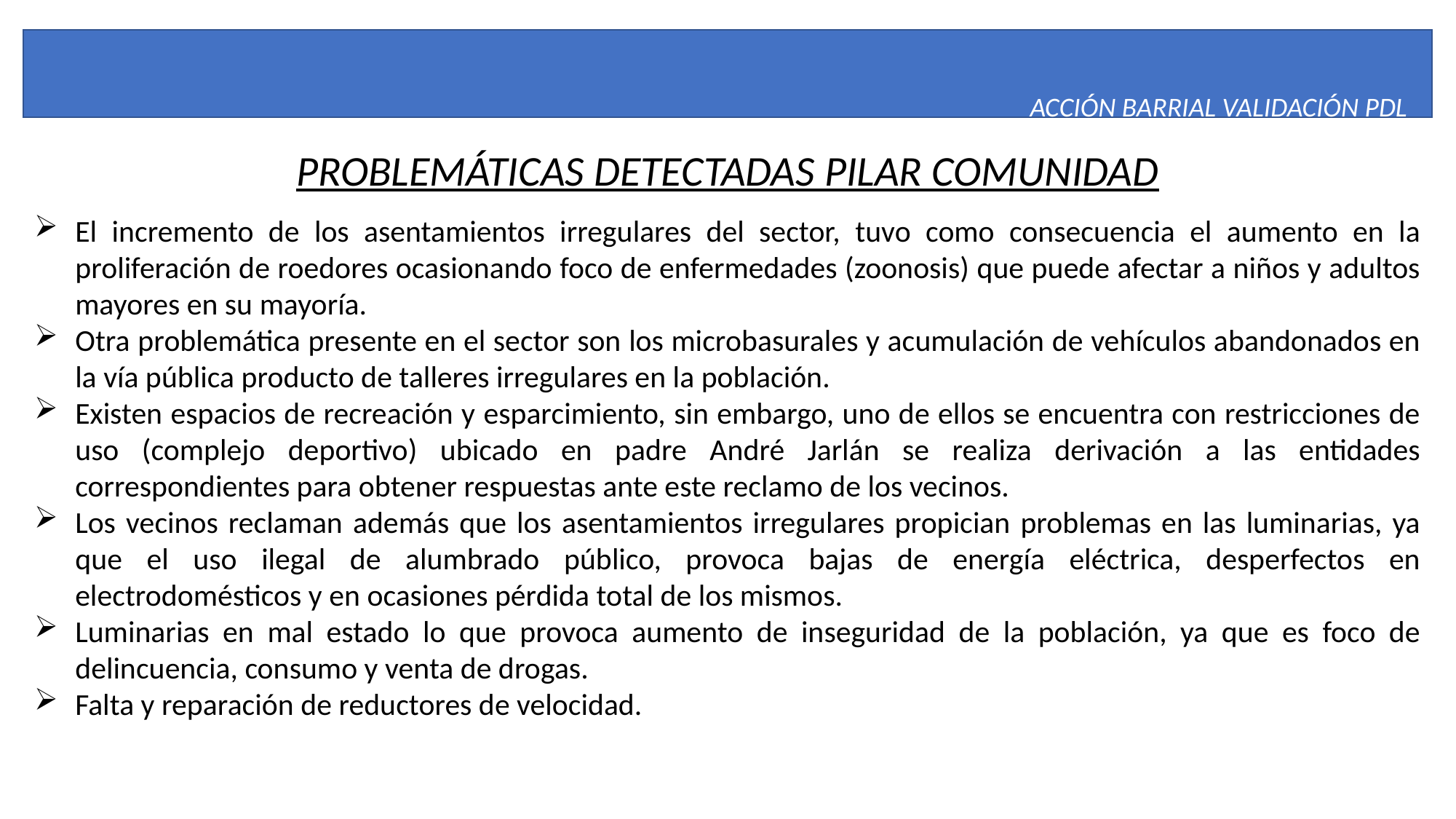

ACCIÓN BARRIAL VALIDACIÓN PDL

PROBLEMÁTICAS DETECTADAS PILAR COMUNIDAD

El incremento de los asentamientos irregulares del sector, tuvo como consecuencia el aumento en la proliferación de roedores ocasionando foco de enfermedades (zoonosis) que puede afectar a niños y adultos mayores en su mayoría.
Otra problemática presente en el sector son los microbasurales y acumulación de vehículos abandonados en la vía pública producto de talleres irregulares en la población.
Existen espacios de recreación y esparcimiento, sin embargo, uno de ellos se encuentra con restricciones de uso (complejo deportivo) ubicado en padre André Jarlán se realiza derivación a las entidades correspondientes para obtener respuestas ante este reclamo de los vecinos.
Los vecinos reclaman además que los asentamientos irregulares propician problemas en las luminarias, ya que el uso ilegal de alumbrado público, provoca bajas de energía eléctrica, desperfectos en electrodomésticos y en ocasiones pérdida total de los mismos.
Luminarias en mal estado lo que provoca aumento de inseguridad de la población, ya que es foco de delincuencia, consumo y venta de drogas.
Falta y reparación de reductores de velocidad.